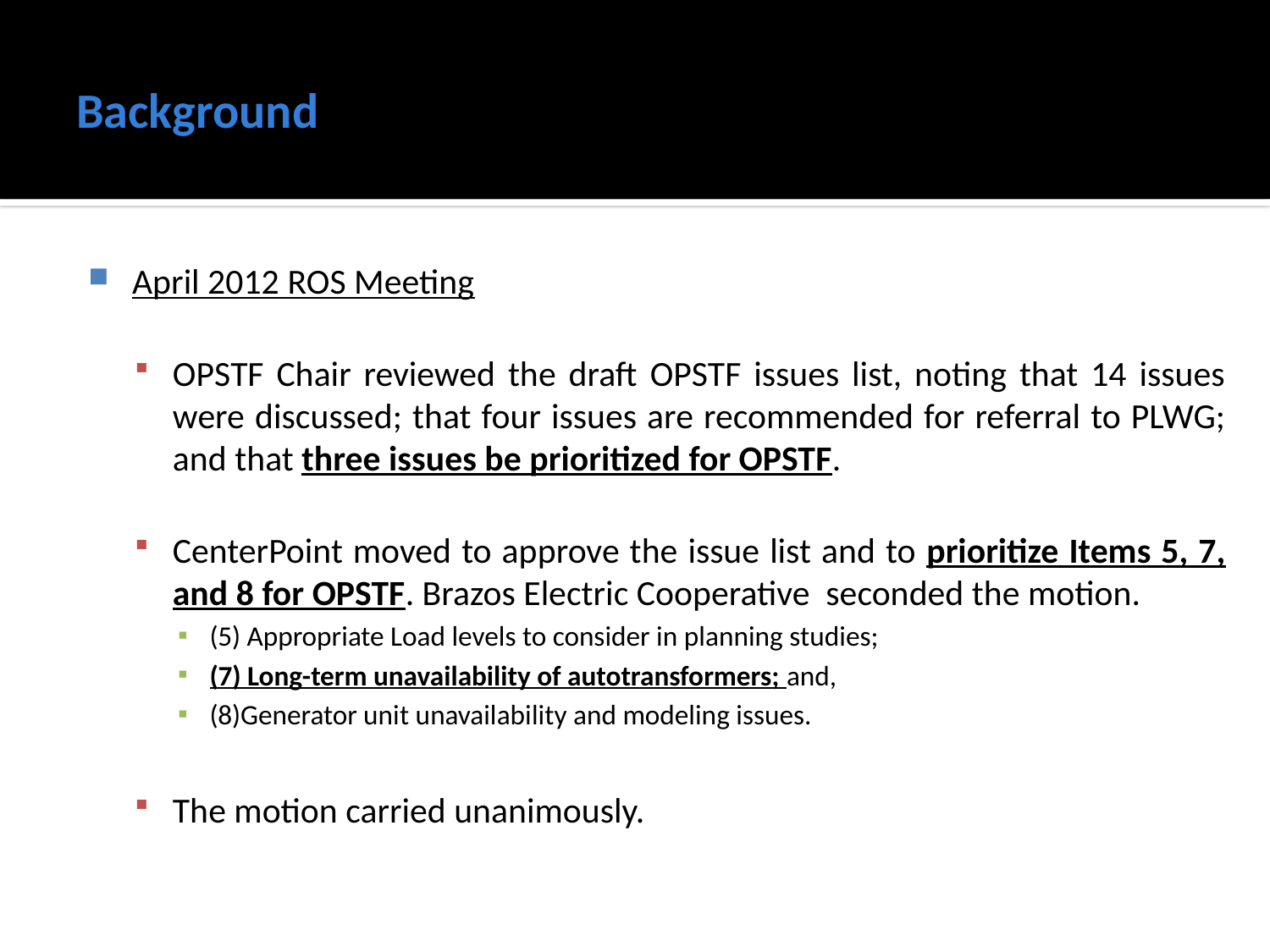

# Background
April 2012 ROS Meeting

OPSTF Chair reviewed the draft OPSTF issues list, noting that 14 issues were discussed; that four issues are recommended for referral to PLWG; and that three issues be prioritized for OPSTF.

CenterPoint moved to approve the issue list and to prioritize Items 5, 7, and 8 for OPSTF. Brazos Electric Cooperative  seconded the motion.
(5) Appropriate Load levels to consider in planning studies;
(7) Long-term unavailability of autotransformers; and,
(8)Generator unit unavailability and modeling issues.

The motion carried unanimously.